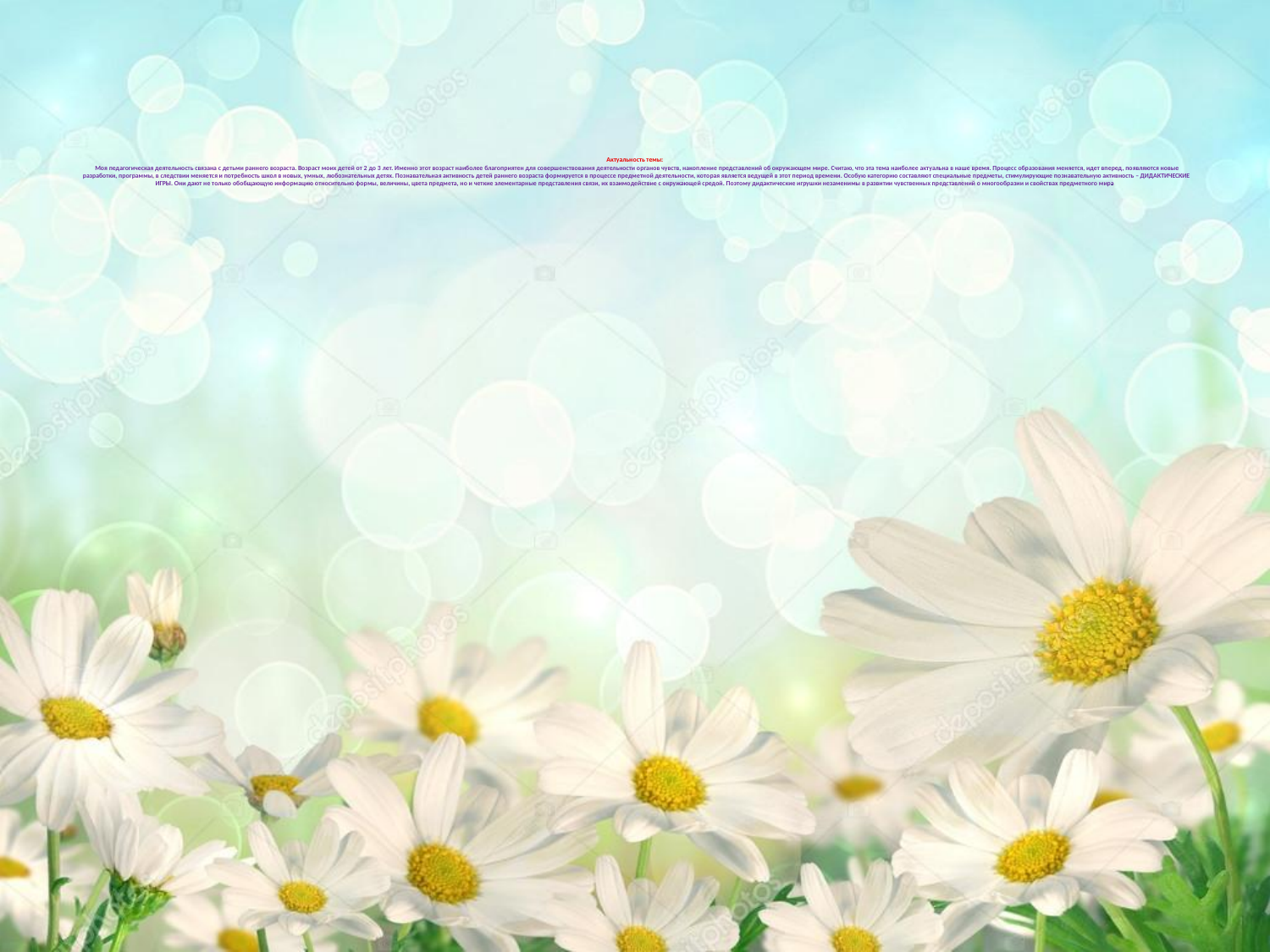

# Актуальность темы: Моя педагогическая деятельность связана с детьми раннего возраста. Возраст моих детей от 2 до 3 лет. Именно этот возраст наиболее благоприятен для совершенствования деятельности органов чувств, накопление представлений об окружающем мире. Считаю, что эта тема наиболее актуальна в наше время. Процесс образования меняется, идет вперед, появляются новые разработки, программы, в следствии меняется и потребность школ в новых, умных, любознательных детях. Познавательная активность детей раннего возраста формируется в процессе предметной деятельности, которая является ведущей в этот период времени. Особую категорию составляют специальные предметы, стимулирующие познавательную активность – ДИДАКТИЧЕСКИЕ ИГРЫ. Они дают не только обобщающую информацию относительно формы, величины, цвета предмета, но и четкие элементарные представления связи, их взаимодействие с окружающей средой. Поэтому дидактические игрушки незаменимы в развитии чувственных представлений о многообразии и свойствах предметного мира.